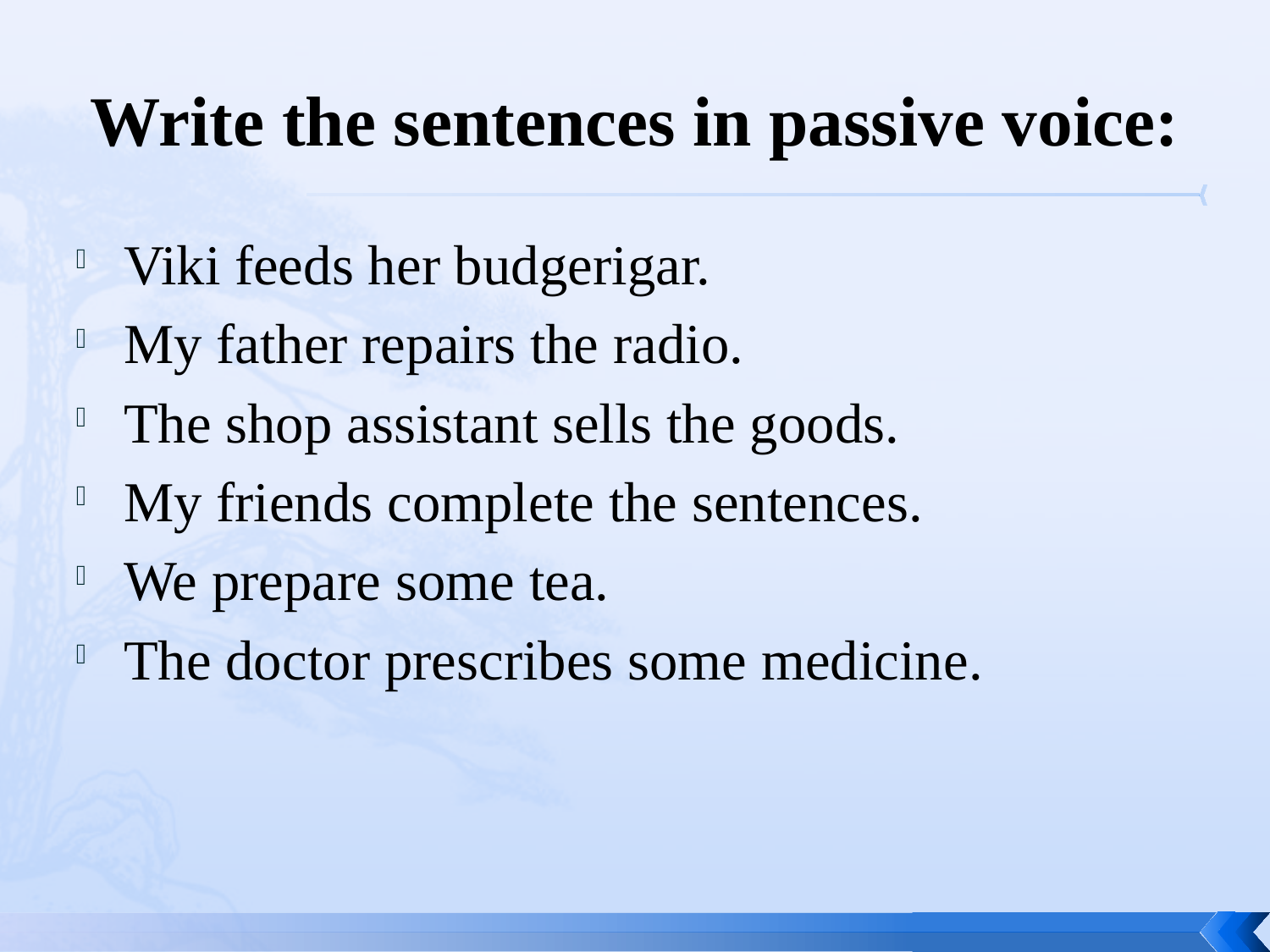

# Write the sentences in passive voice:
Viki feeds her budgerigar.
My father repairs the radio.
The shop assistant sells the goods.
My friends complete the sentences.
We prepare some tea.
The doctor prescribes some medicine.